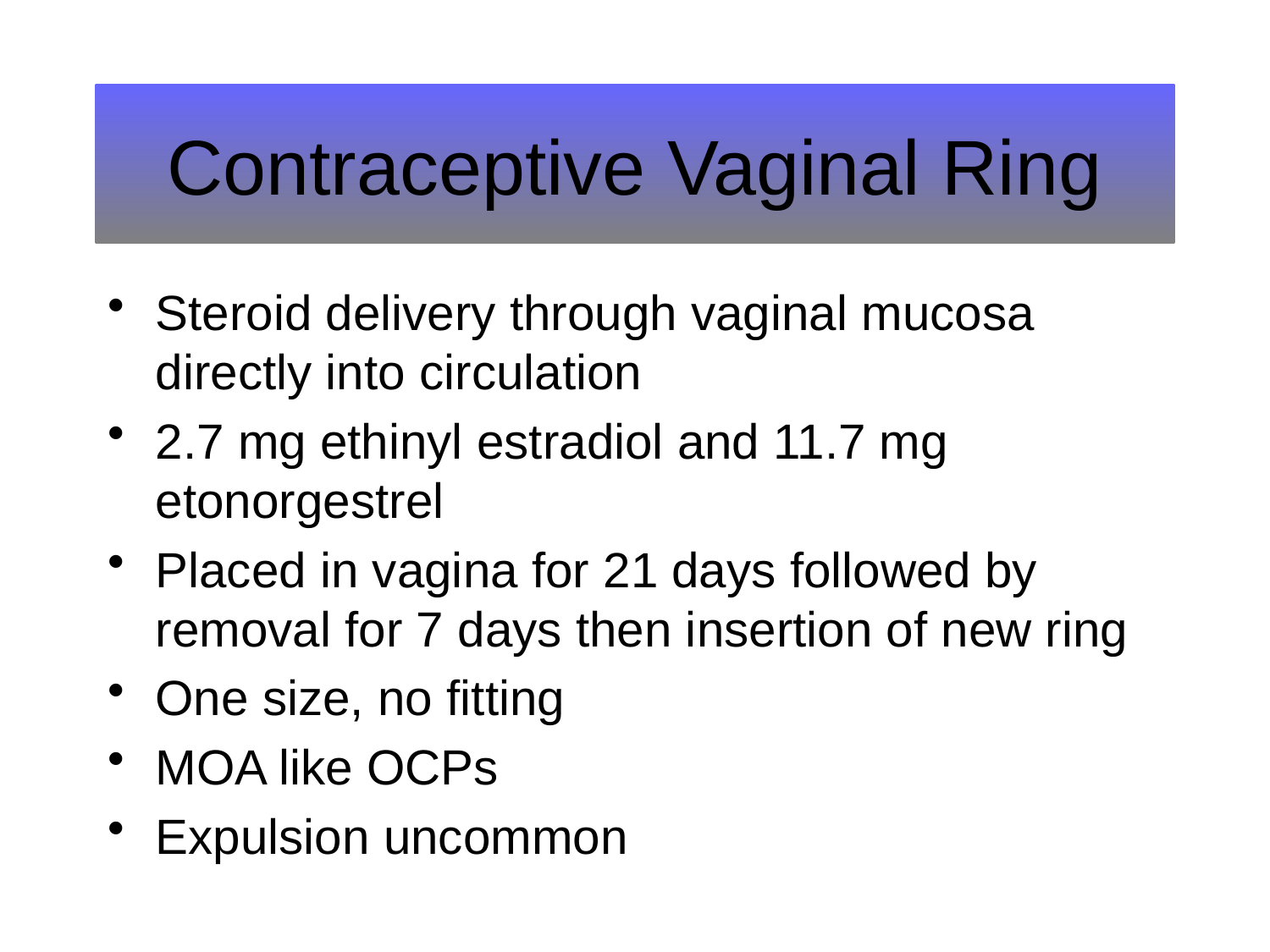

# Contraceptive Vaginal Ring
Steroid delivery through vaginal mucosa directly into circulation
2.7 mg ethinyl estradiol and 11.7 mg etonorgestrel
Placed in vagina for 21 days followed by removal for 7 days then insertion of new ring
One size, no fitting
MOA like OCPs
Expulsion uncommon